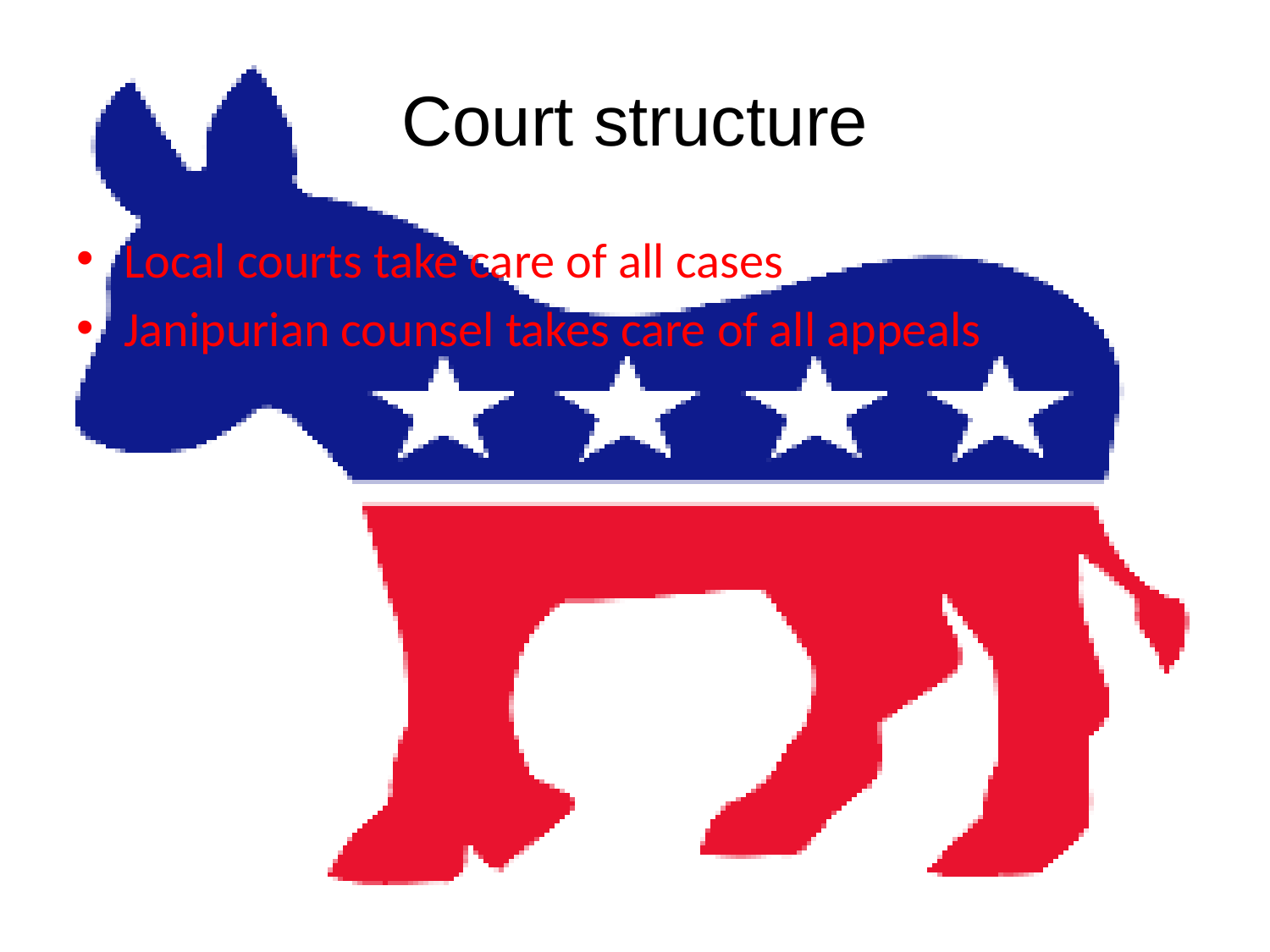

# Court structure
Local courts take care of all cases
Janipurian counsel takes care of all appeals